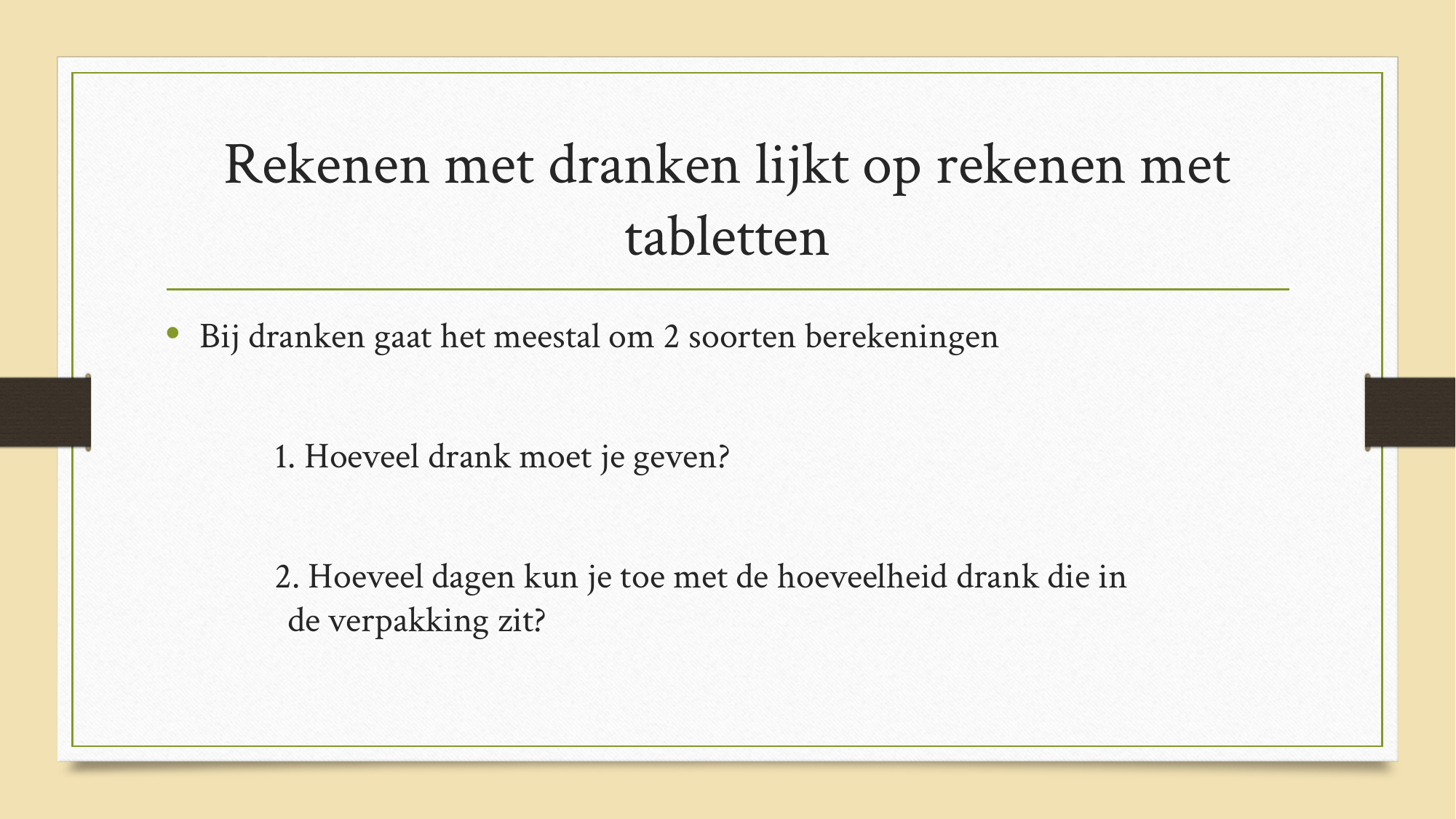

# Rekenen met dranken lijkt op rekenen met tabletten
Bij dranken gaat het meestal om 2 soorten berekeningen

	1. Hoeveel drank moet je geven?

	2. Hoeveel dagen kun je toe met de hoeveelheid drank die in
               de verpakking zit?